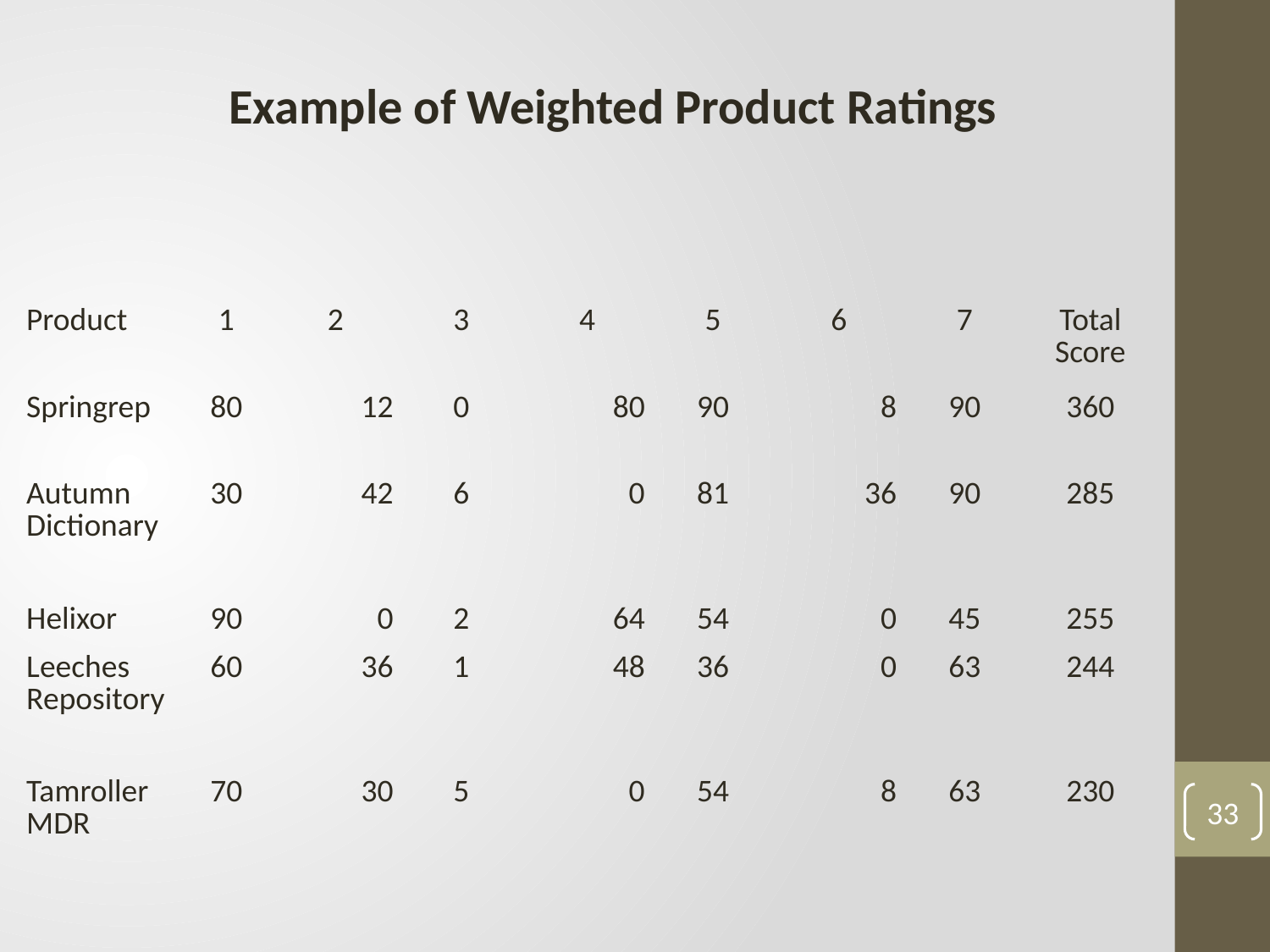

Example of Weighted Product Ratings
|  |  |  |  |  |  |  |  |  |
| --- | --- | --- | --- | --- | --- | --- | --- | --- |
| Product | 1 | 2 | 3 | 4 | 5 | 6 | 7 | Total Score |
| Springrep | 80 | 12 | 0 | 80 | 90 | 8 | 90 | 360 |
| Autumn Dictionary | 30 | 42 | 6 | 0 | 81 | 36 | 90 | 285 |
| Helixor | 90 | 0 | 2 | 64 | 54 | 0 | 45 | 255 |
| Leeches Repository | 60 | 36 | 1 | 48 | 36 | 0 | 63 | 244 |
| Tamroller MDR | 70 | 30 | 5 | 0 | 54 | 8 | 63 | 230 |
33